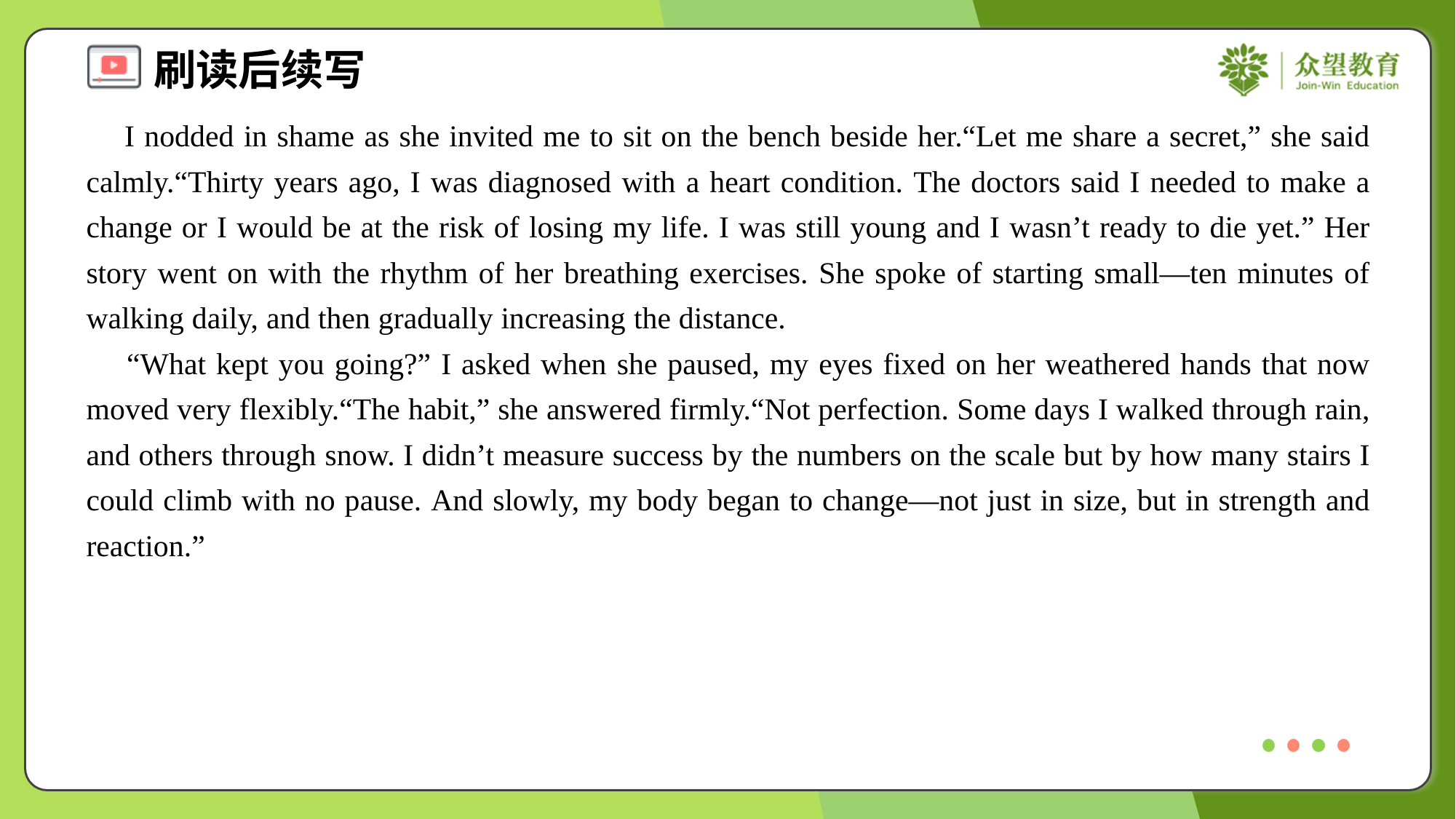

I nodded in shame as she invited me to sit on the bench beside her.“Let me share a secret,” she said calmly.“Thirty years ago, I was diagnosed with a heart condition. The doctors said I needed to make a change or I would be at the risk of losing my life. I was still young and I wasn’t ready to die yet.” Her story went on with the rhythm of her breathing exercises. She spoke of starting small—ten minutes of walking daily, and then gradually increasing the distance.
    “What kept you going?” I asked when she paused, my eyes fixed on her weathered hands that now moved very flexibly.“The habit,” she answered firmly.“Not perfection. Some days I walked through rain, and others through snow. I didn’t measure success by the numbers on the scale but by how many stairs I could climb with no pause. And slowly, my body began to change—not just in size, but in strength and reaction.”